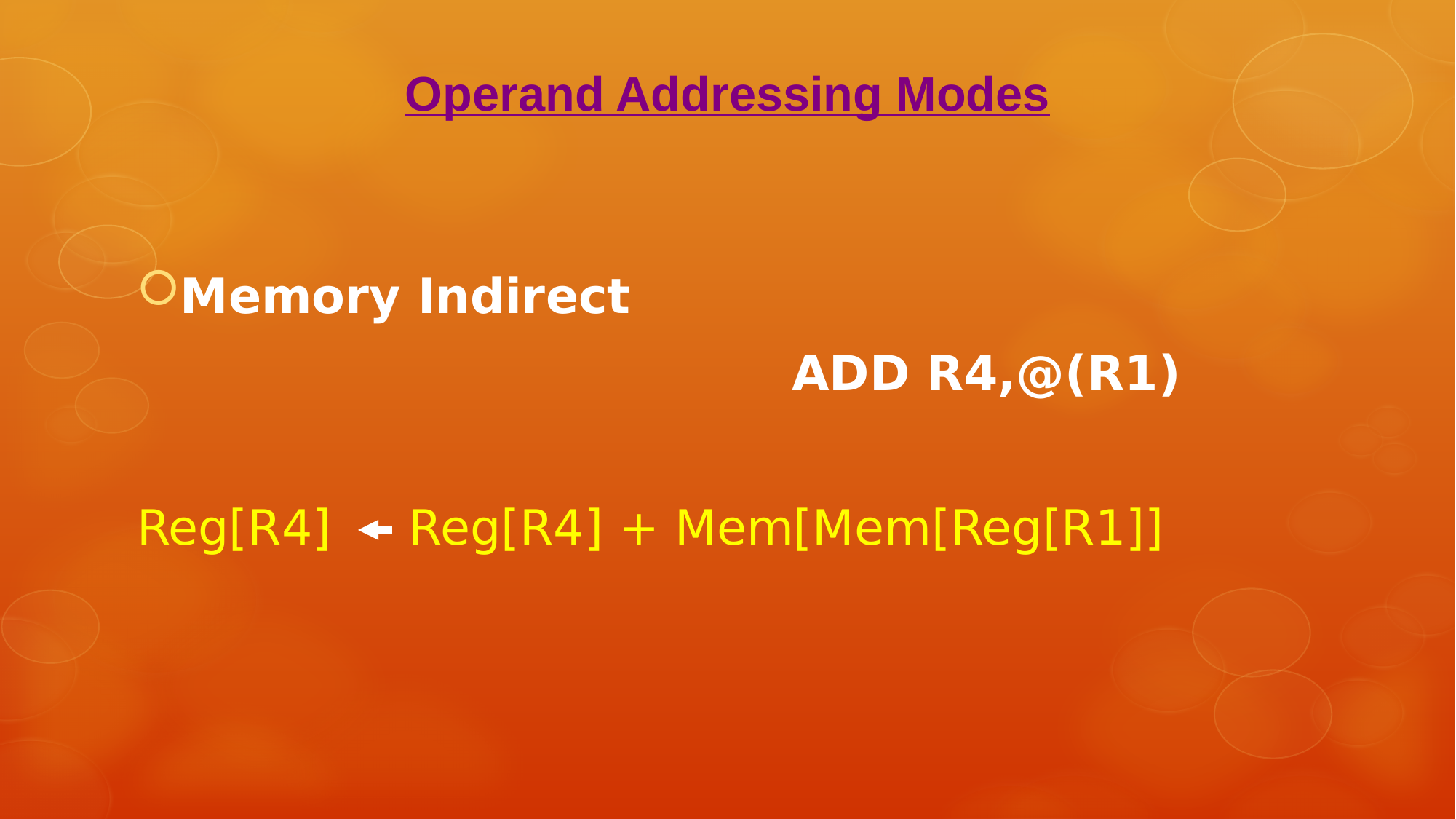

Operand Addressing Modes
Memory Indirect
	   					ADD R4,@(R1)

Reg[R4]     Reg[R4] + Mem[Mem[Reg[R1]]